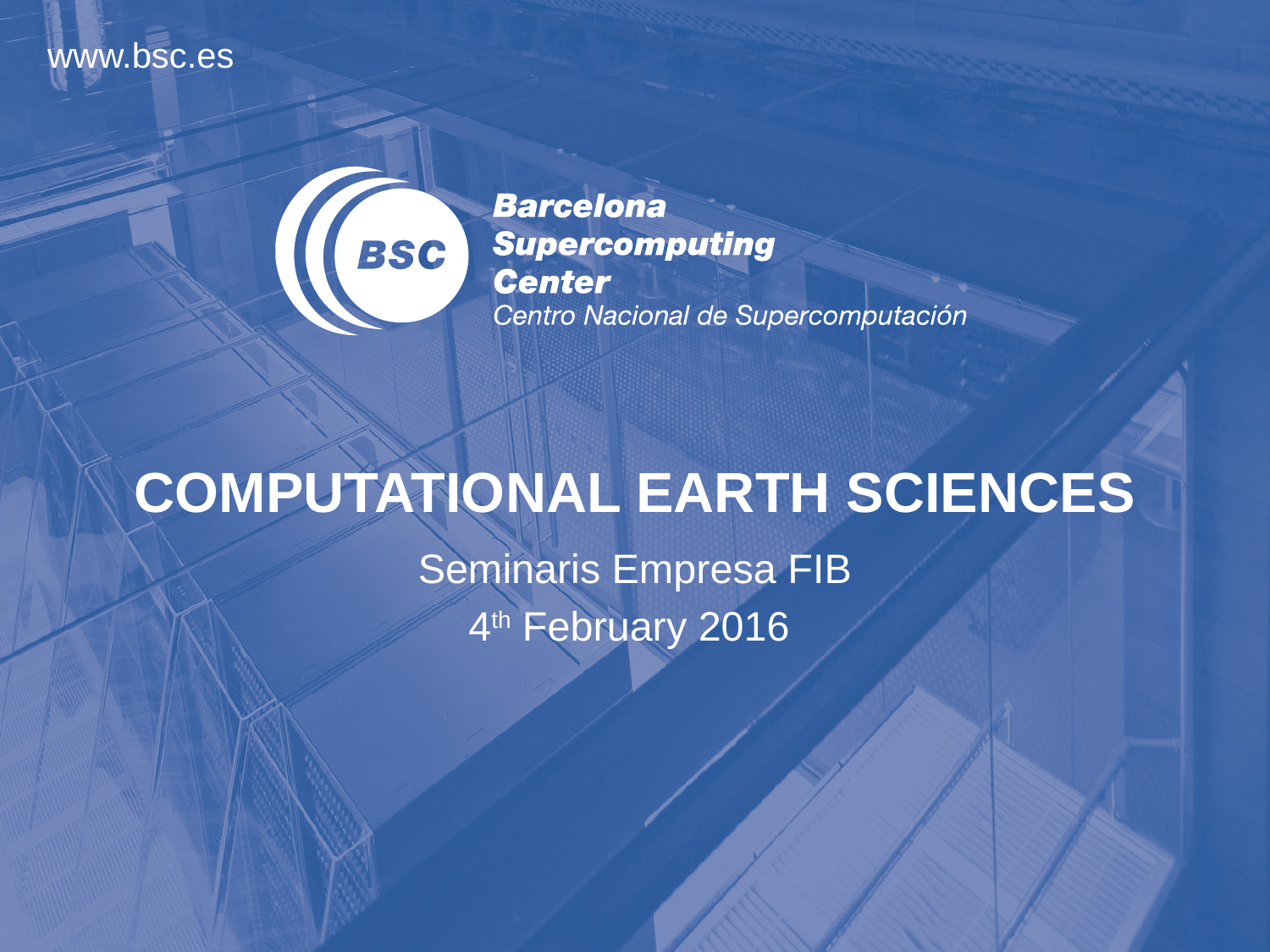

# COMPUTATIONAL EARTH SCIENCES
Seminaris Empresa FIB
4th February 2016